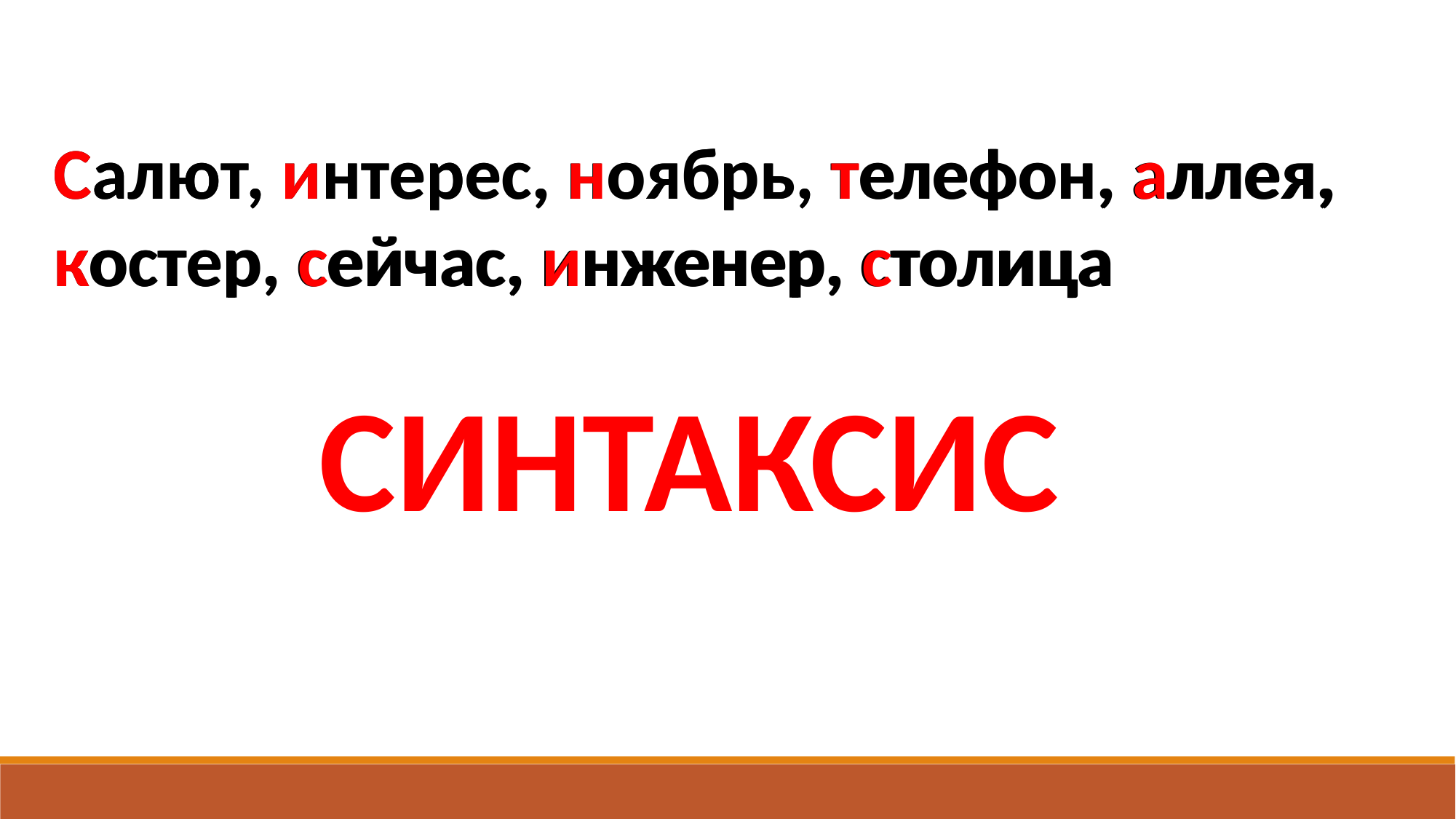

Салют, интерес, ноябрь, телефон, аллея, костер, сейчас, инженер, столица
Салют, интерес, ноябрь, телефон, аллея, костер, сейчас, инженер, столица
СИНТАКСИС